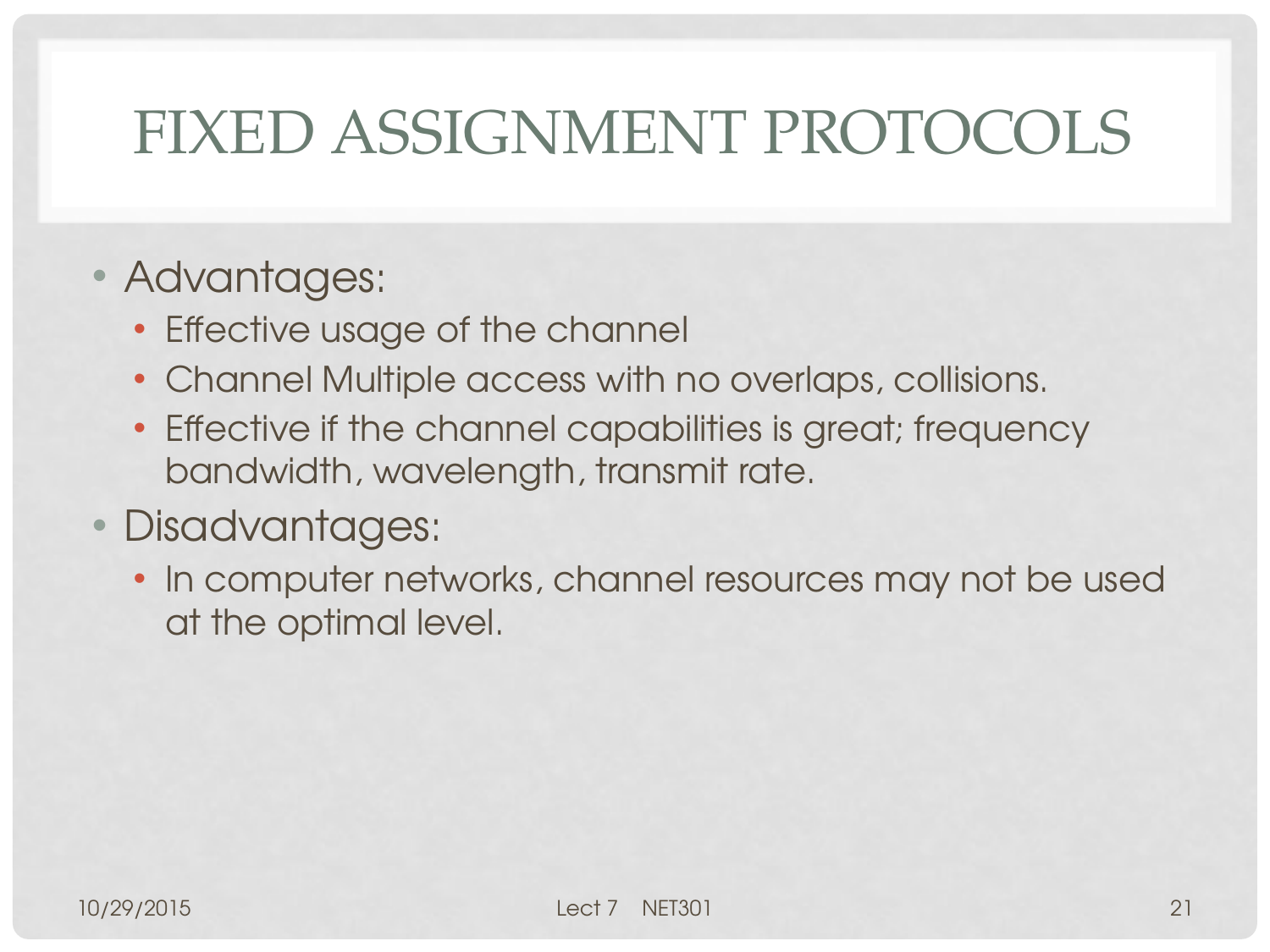

# Fixed Assignment protocols
Advantages:
Effective usage of the channel
Channel Multiple access with no overlaps, collisions.
Effective if the channel capabilities is great; frequency bandwidth, wavelength, transmit rate.
Disadvantages:
In computer networks, channel resources may not be used at the optimal level.
10/29/2015
Lect 7    NET301
21